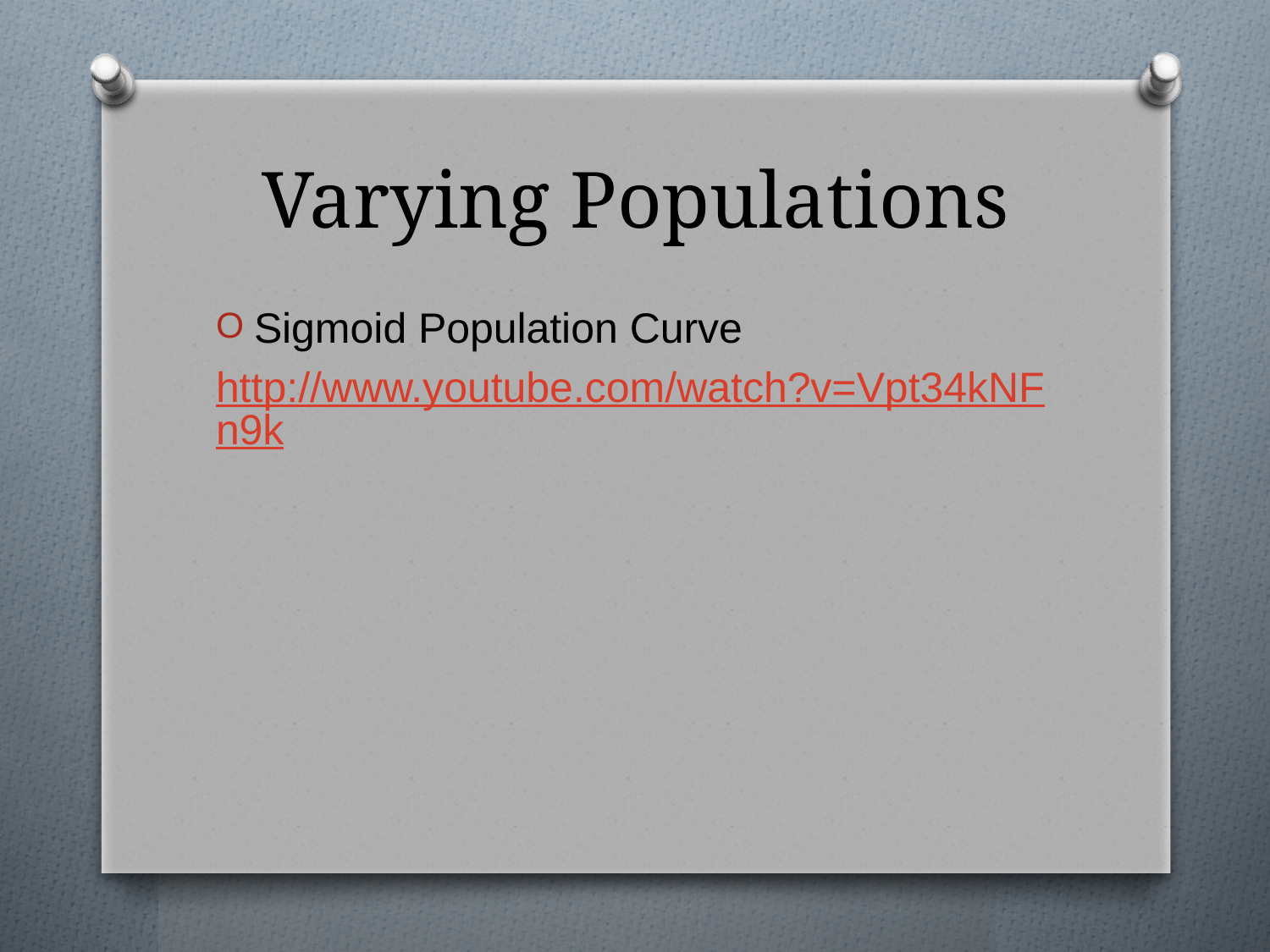

# Varying Populations
Sigmoid Population Curve
http://www.youtube.com/watch?v=Vpt34kNFn9k